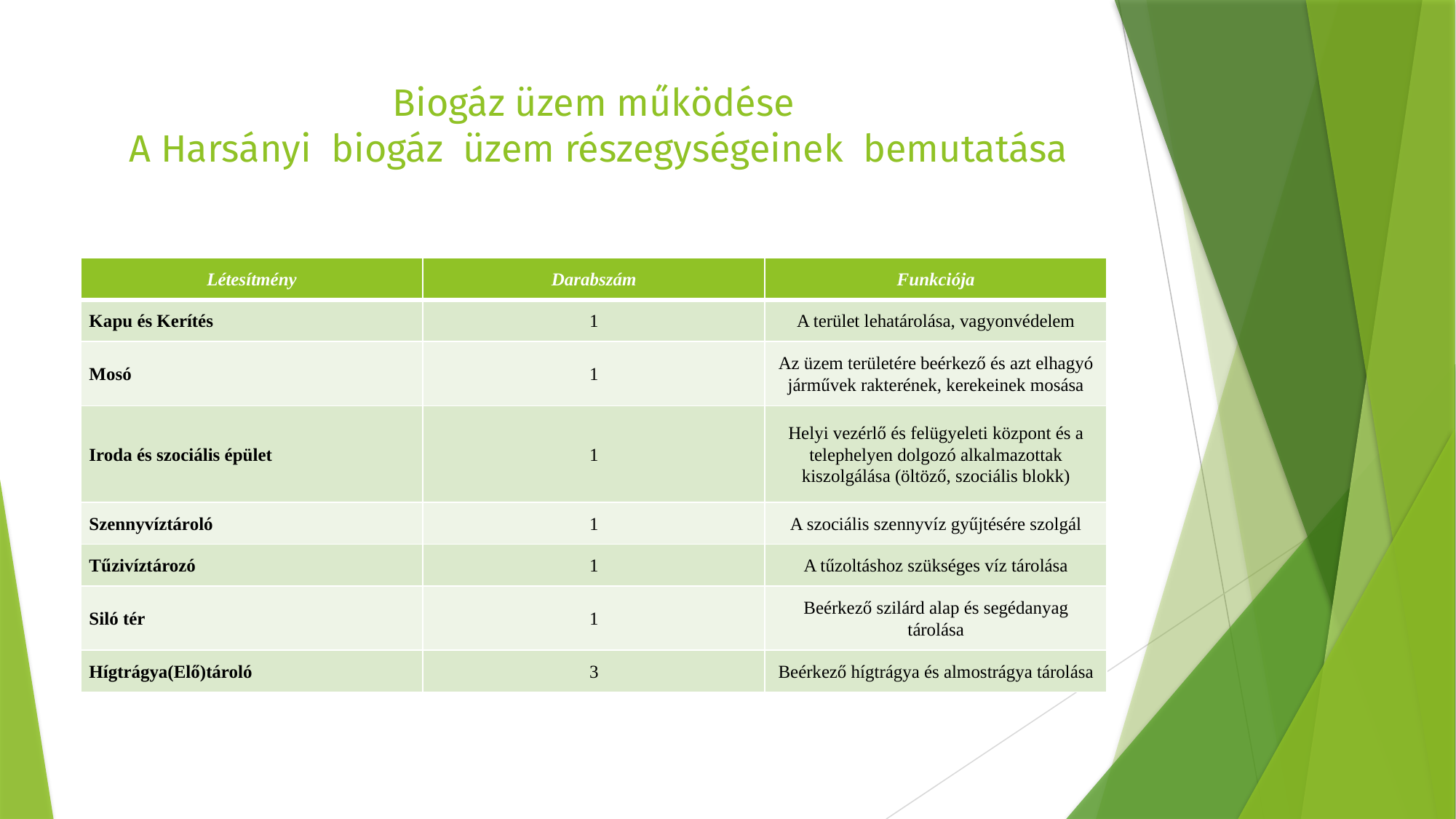

# Biogáz üzem működése A Harsányi  biogáz  üzem részegységeinek  bemutatása
| Létesítmény | Darabszám | Funkciója |
| --- | --- | --- |
| Kapu és Kerítés | 1 | A terület lehatárolása, vagyonvédelem |
| Mosó | 1 | Az üzem területére beérkező és azt elhagyó járművek rakterének, kerekeinek mosása |
| Iroda és szociális épület | 1 | Helyi vezérlő és felügyeleti központ és a telephelyen dolgozó alkalmazottak kiszolgálása (öltöző, szociális blokk) |
| Szennyvíztároló | 1 | A szociális szennyvíz gyűjtésére szolgál |
| Tűzivíztározó | 1 | A tűzoltáshoz szükséges víz tárolása |
| Siló tér | 1 | Beérkező szilárd alap és segédanyag tárolása |
| Hígtrágya(Elő)tároló | 3 | Beérkező hígtrágya és almostrágya tárolása |